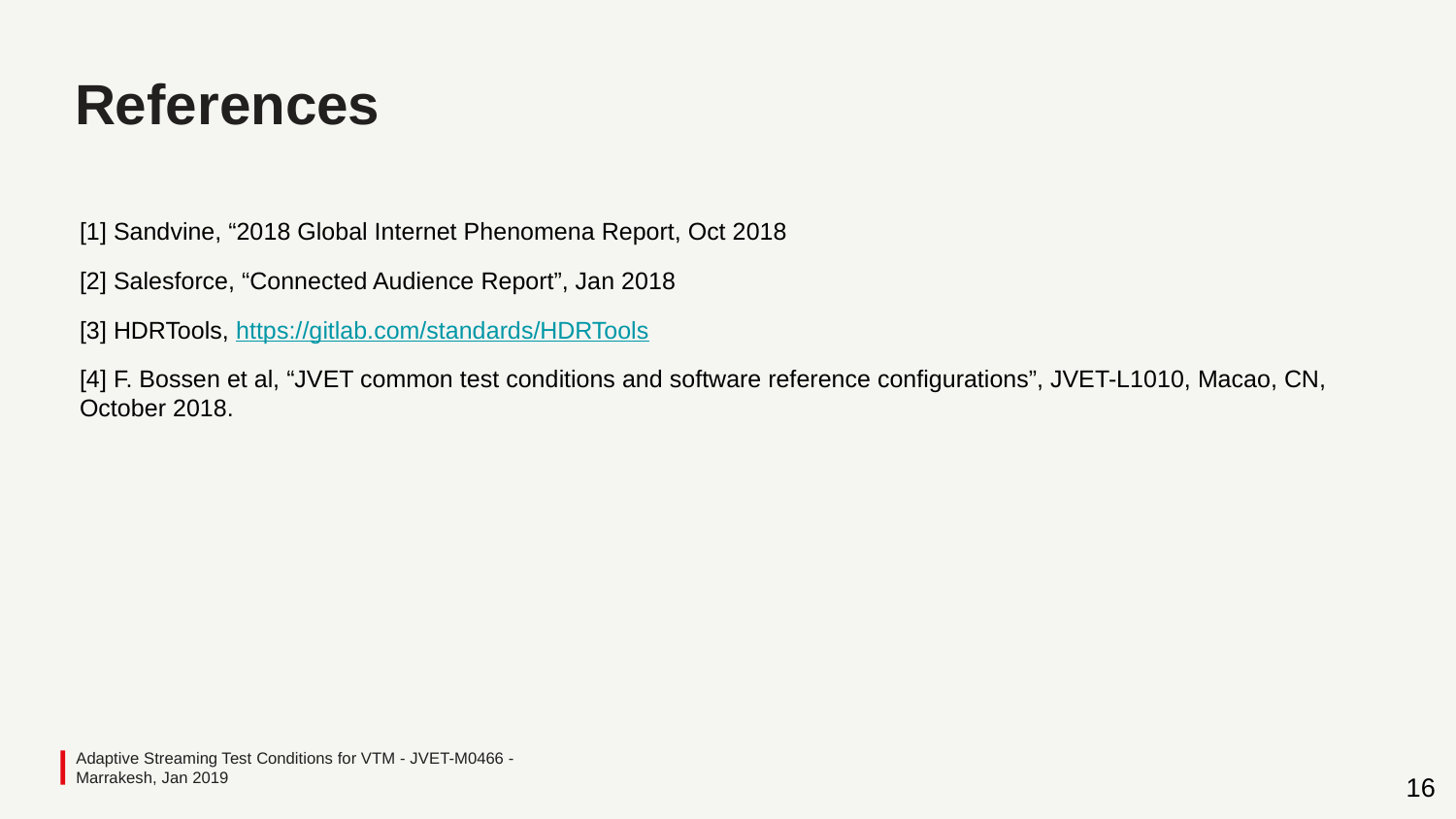

References
[1] Sandvine, “2018 Global Internet Phenomena Report, Oct 2018
[2] Salesforce, “Connected Audience Report”, Jan 2018
[3] HDRTools, https://gitlab.com/standards/HDRTools
[4] F. Bossen et al, “JVET common test conditions and software reference configurations”, JVET-L1010, Macao, CN, October 2018.

Adaptive Streaming Test Conditions for VTM - JVET-M0466 - Marrakesh, Jan 2019
16